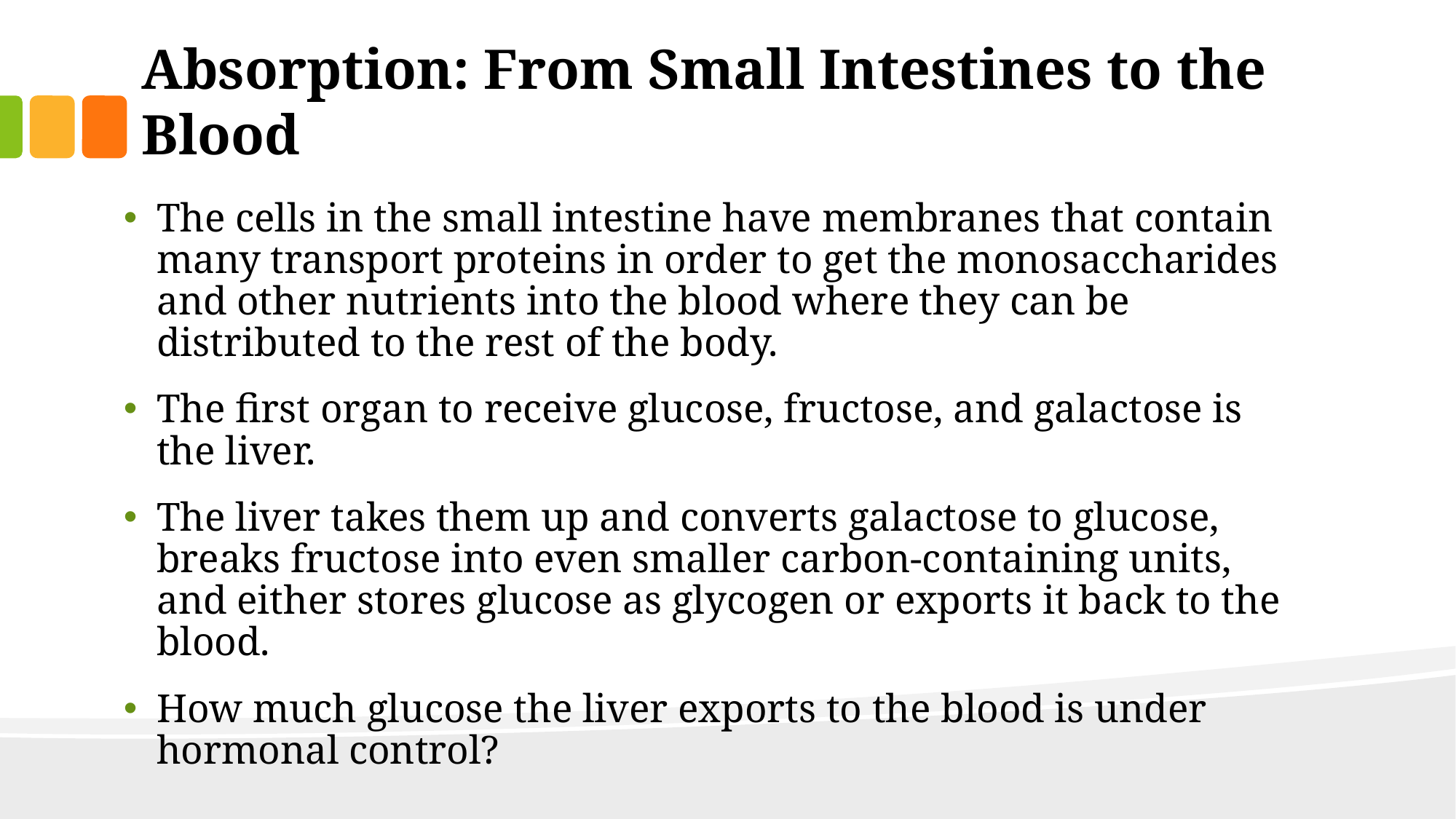

# Absorption: From Small Intestines to the Blood
The cells in the small intestine have membranes that contain many transport proteins in order to get the monosaccharides and other nutrients into the blood where they can be distributed to the rest of the body.
The first organ to receive glucose, fructose, and galactose is the liver.
The liver takes them up and converts galactose to glucose, breaks fructose into even smaller carbon-containing units, and either stores glucose as glycogen or exports it back to the blood.
How much glucose the liver exports to the blood is under hormonal control?